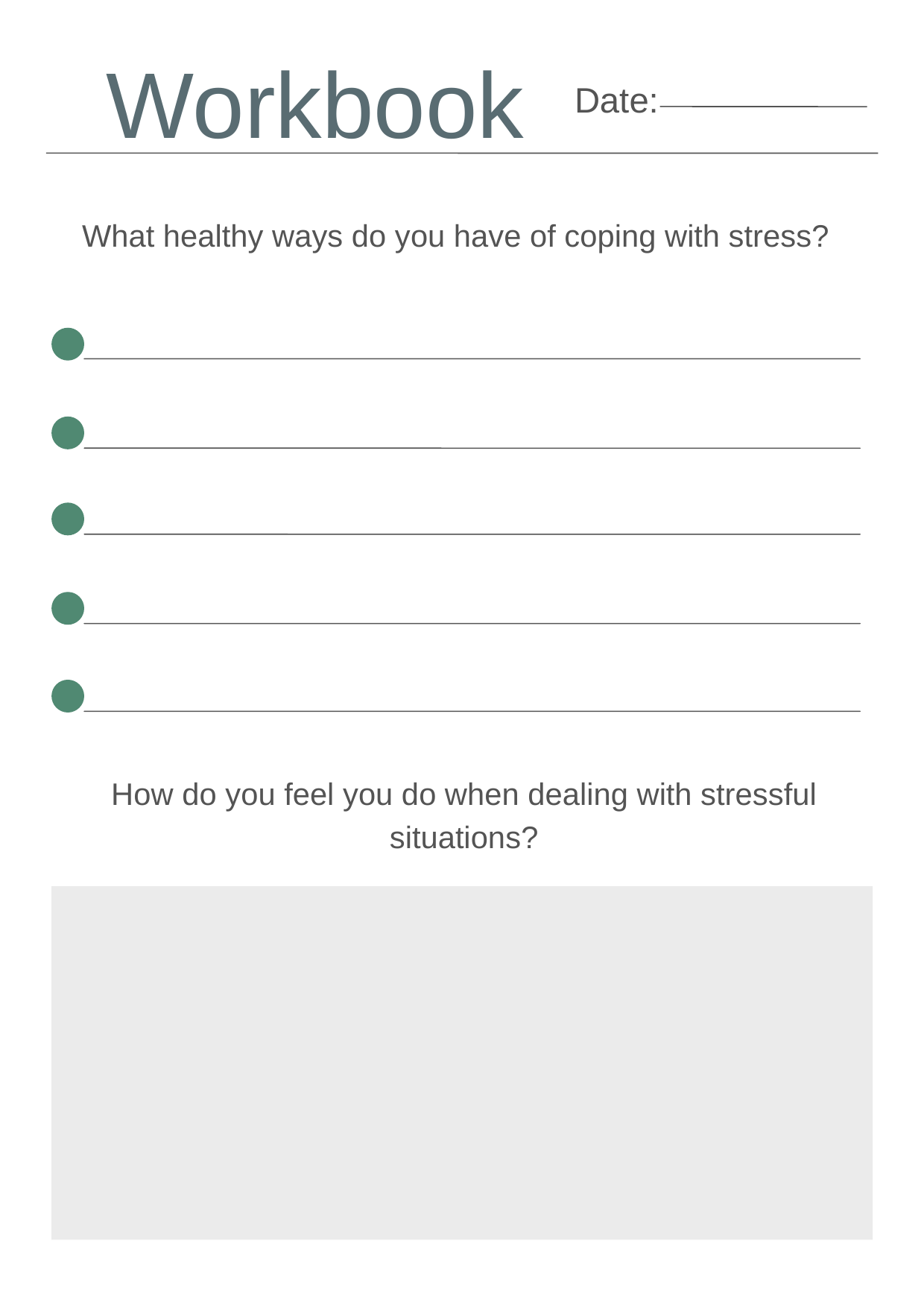

Workbook
Date:

What healthy ways do you have of coping with stress?

How do you feel you do when dealing with stressful situations?